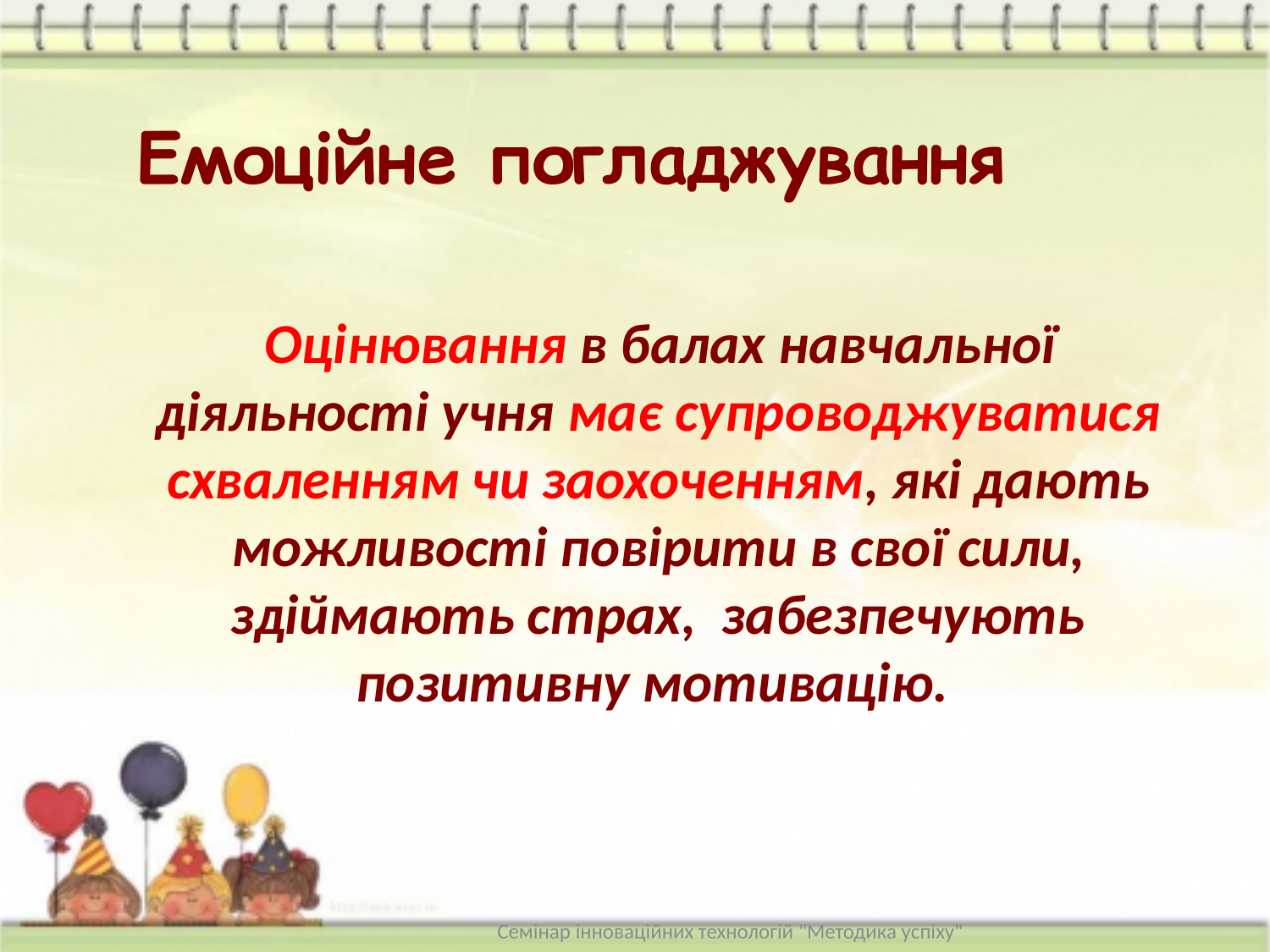

Емоційне погладжування

    Оцінювання в балах навчальної діяльності учня має супроводжуватися схваленням чи заохоченням, які дають можливості повірити в свої сили, здіймають страх,  забезпечують позитивну мотивацію.
Семінар інноваційних технологій "Методика успіху"